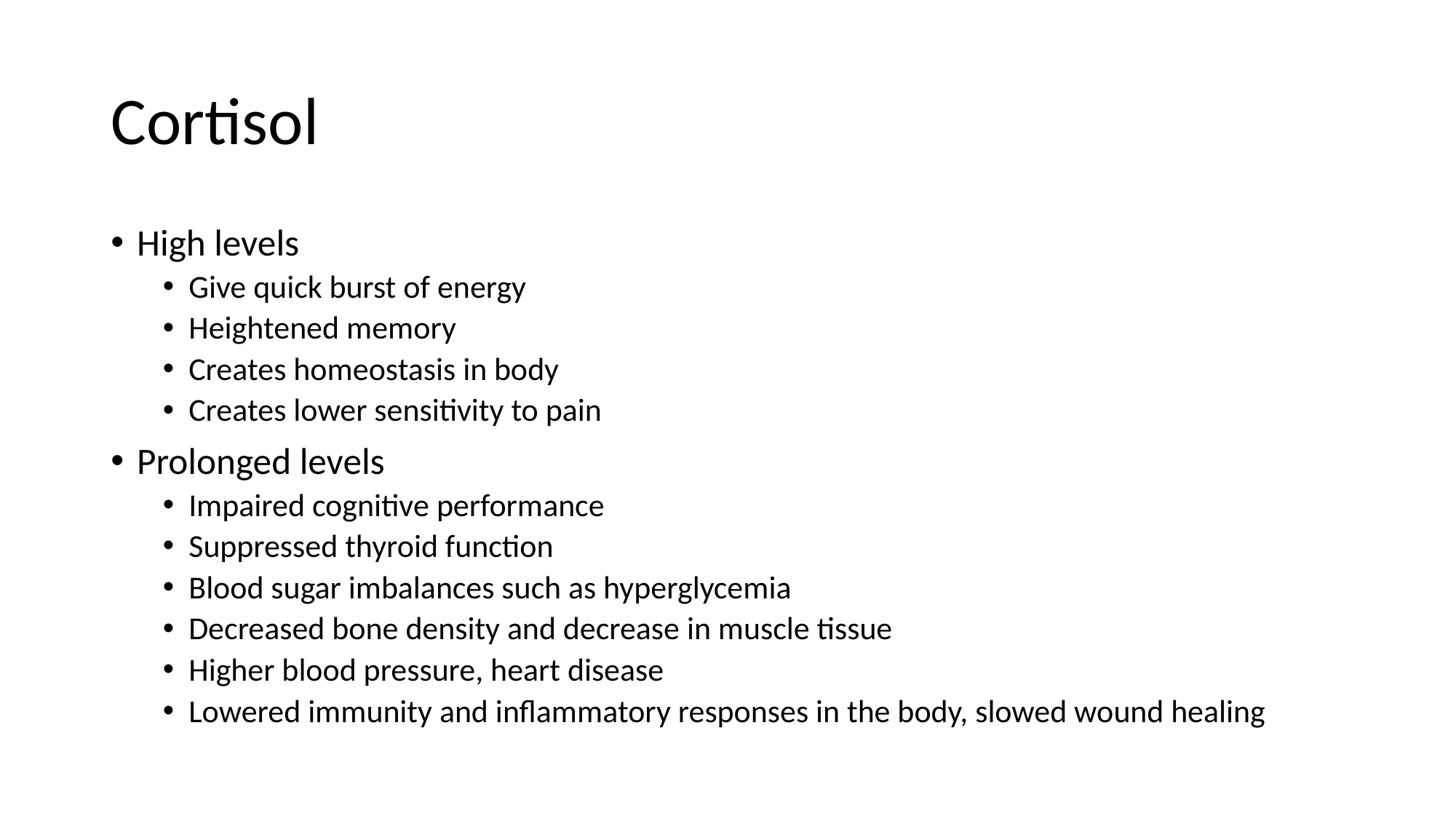

# Cortisol
High levels
Give quick burst of energy
Heightened memory
Creates homeostasis in body
Creates lower sensitivity to pain
Prolonged levels
Impaired cognitive performance
Suppressed thyroid function
Blood sugar imbalances such as hyperglycemia
Decreased bone density and decrease in muscle tissue
Higher blood pressure, heart disease
Lowered immunity and inflammatory responses in the body, slowed wound healing